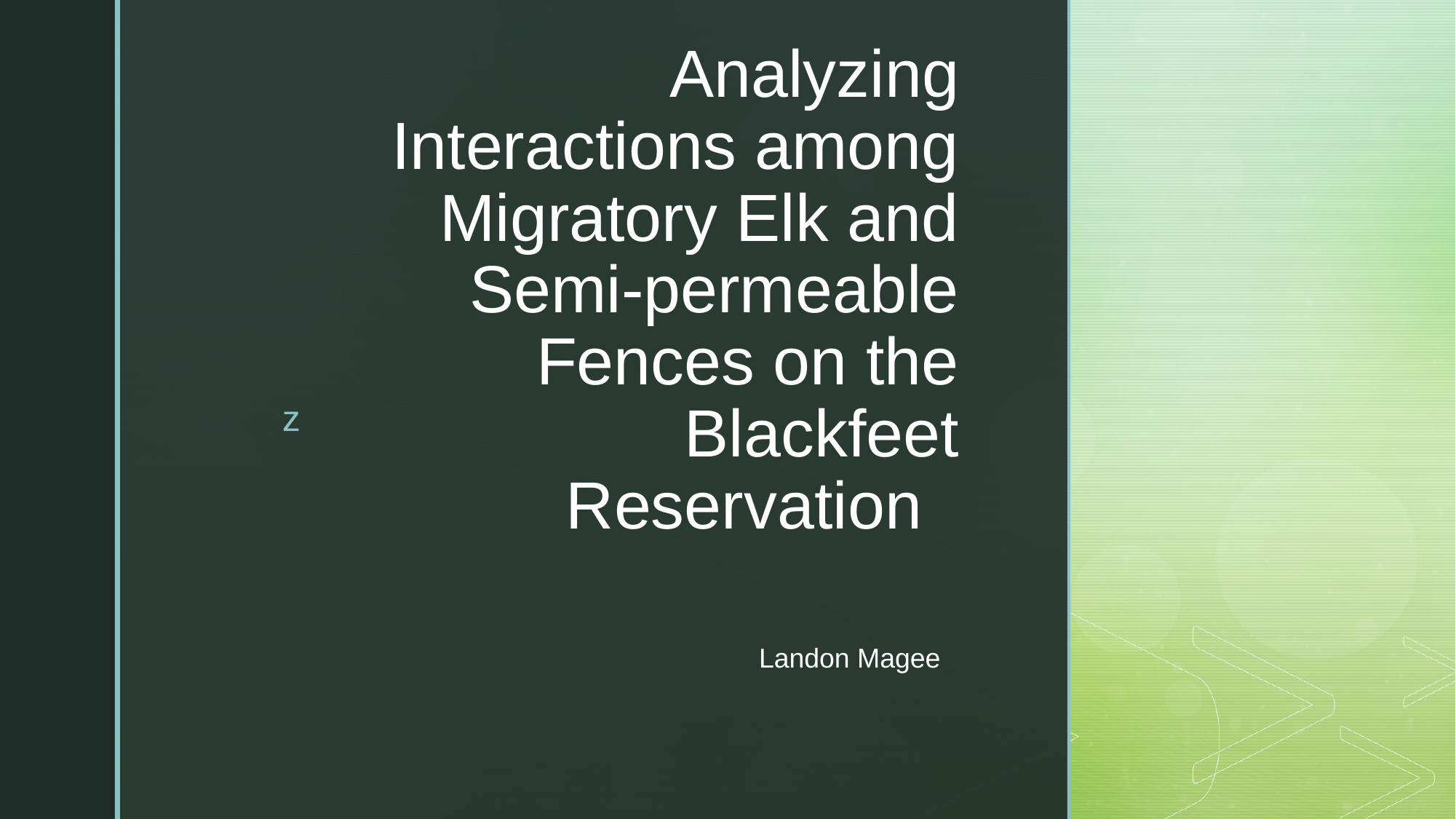

# Analyzing Interactions among Migratory Elk and Semi-permeable Fences on the Blackfeet Reservation
Landon Magee